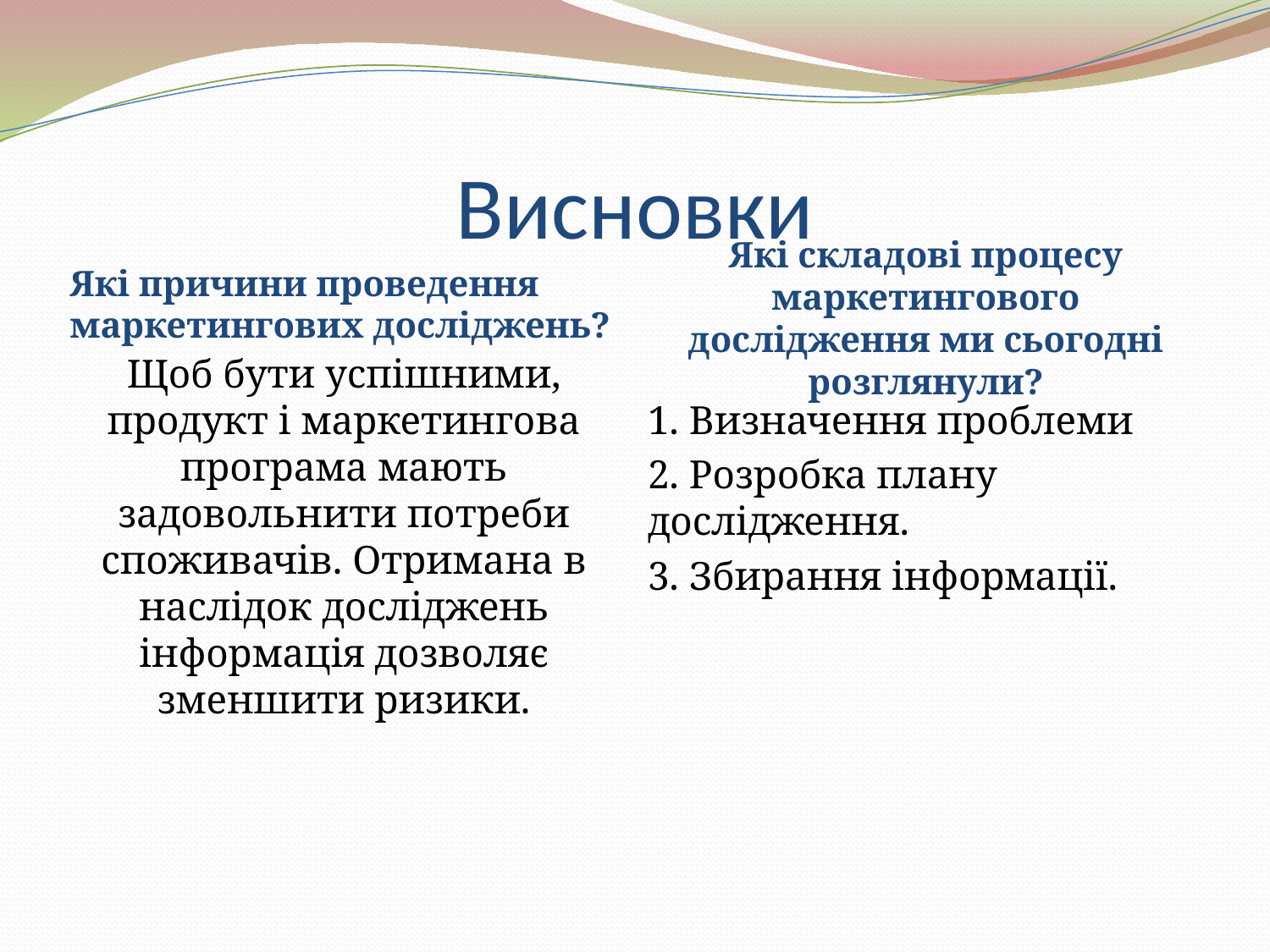

# Висновки
Які причини проведення маркетингових досліджень?
Які складові процесу маркетингового дослідження ми сьогодні розглянули?
Щоб бути успішними, продукт і маркетингова програма мають задовольнити потреби споживачів. Отримана в наслідок досліджень інформація дозволяє зменшити ризики.
1. Визначення проблеми
2. Розробка плану дослідження.
3. Збирання інформації.